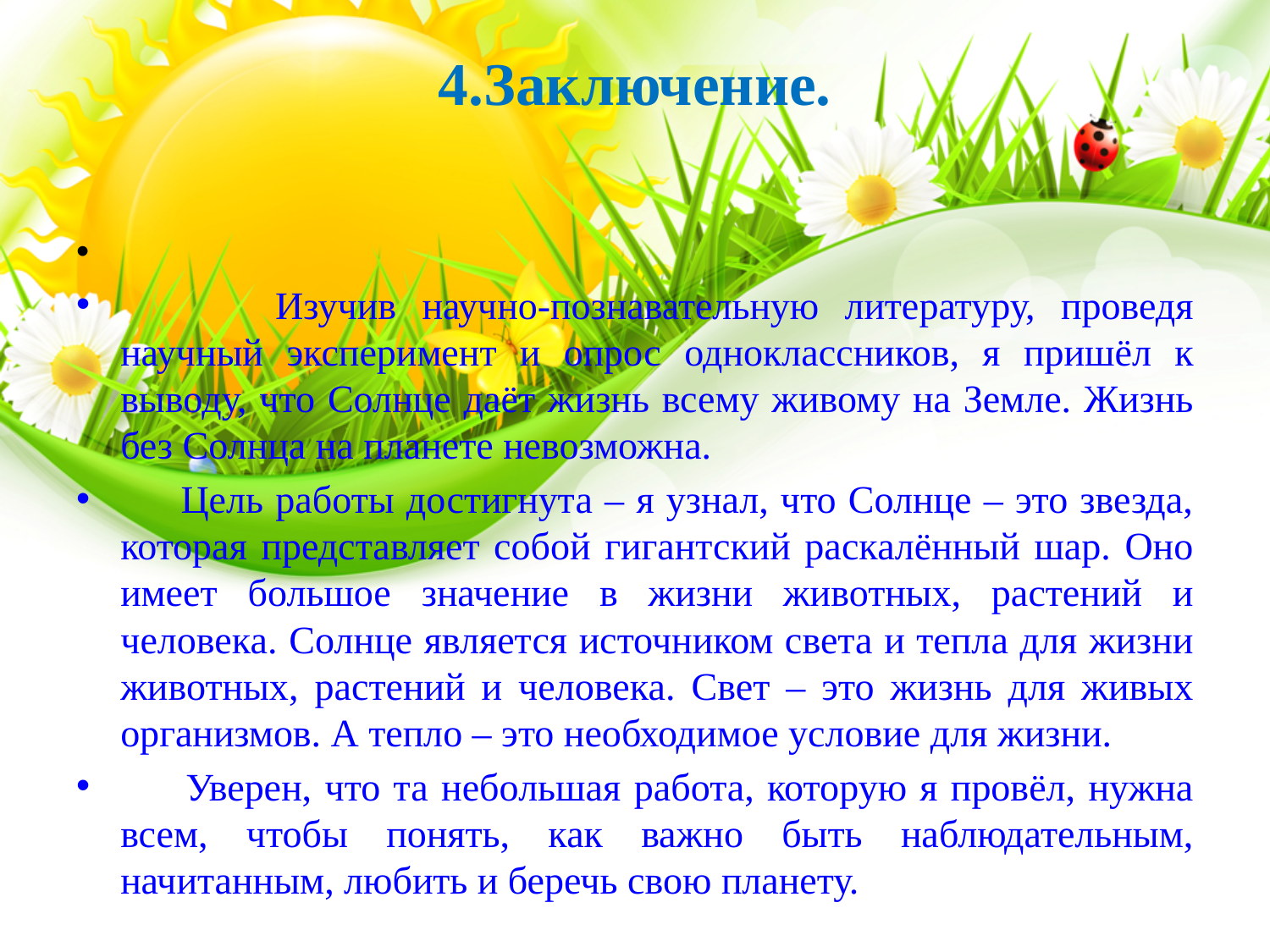

# 4.Заключение.

      Изучив научно-познавательную литературу, проведя научный эксперимент и опрос одноклассников, я пришёл к выводу, что Солнце даёт жизнь всему живому на Земле. Жизнь без Солнца на планете невозможна.
     Цель работы достигнута – я узнал, что Солнце – это звезда, которая представляет собой гигантский раскалённый шар. Оно имеет большое значение в жизни животных, растений и человека. Солнце является источником света и тепла для жизни животных, растений и человека. Свет – это жизнь для живых организмов. А тепло – это необходимое условие для жизни.
     Уверен, что та небольшая работа, которую я провёл, нужна всем, чтобы понять, как важно быть наблюдательным, начитанным, любить и беречь свою планету.